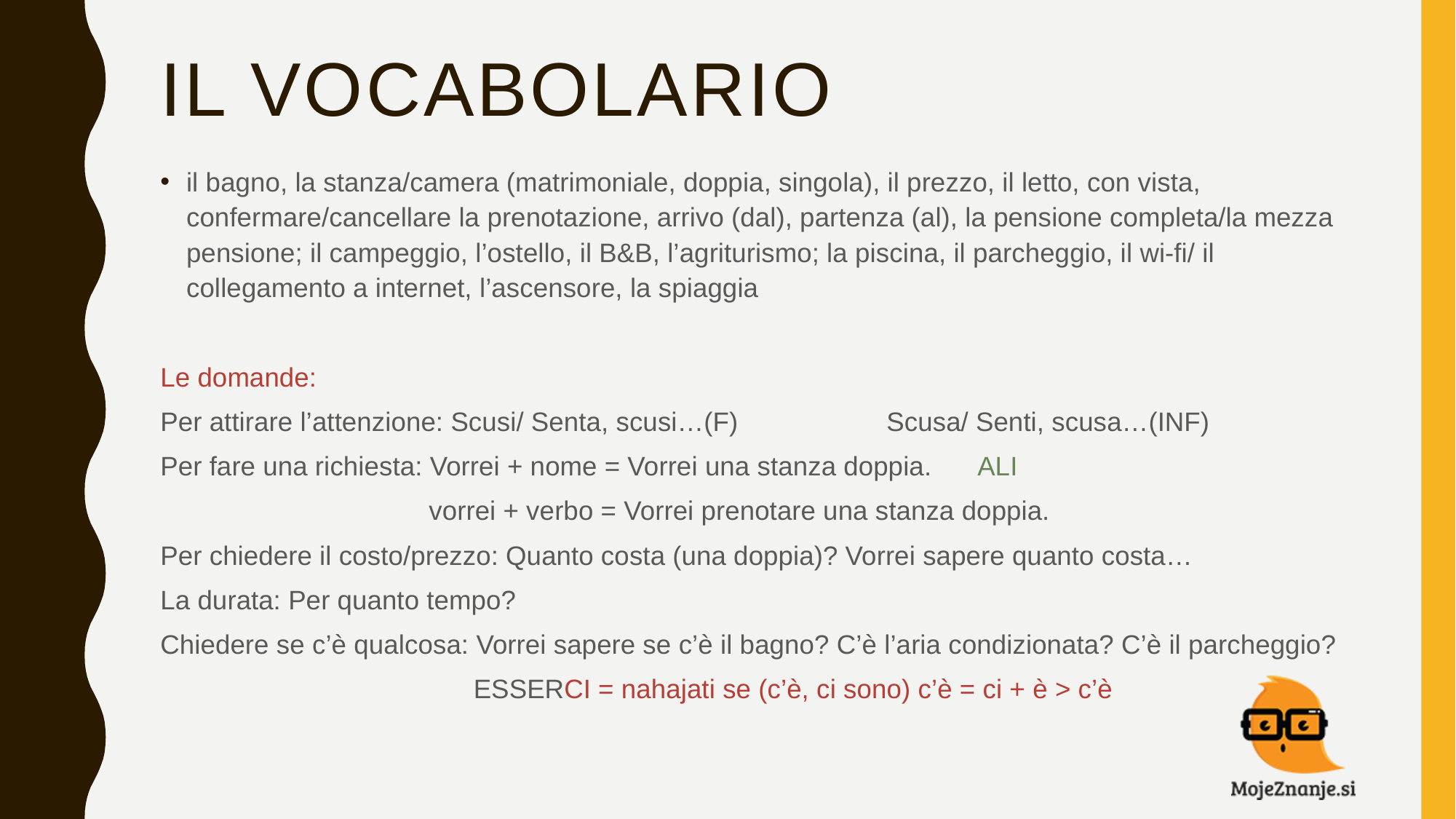

# Il vocabolario
il bagno, la stanza/camera (matrimoniale, doppia, singola), il prezzo, il letto, con vista, confermare/cancellare la prenotazione, arrivo (dal), partenza (al), la pensione completa/la mezza pensione; il campeggio, l’ostello, il B&B, l’agriturismo; la piscina, il parcheggio, il wi-fi/ il collegamento a internet, l’ascensore, la spiaggia

Le domande:
Per attirare l’attenzione: Scusi/ Senta, scusi…(F)                    Scusa/ Senti, scusa…(INF)
Per fare una richiesta: Vorrei + nome = Vorrei una stanza doppia.      ALI
                                    vorrei + verbo = Vorrei prenotare una stanza doppia.
Per chiedere il costo/prezzo: Quanto costa (una doppia)? Vorrei sapere quanto costa…
La durata: Per quanto tempo?
Chiedere se c’è qualcosa: Vorrei sapere se c’è il bagno? C’è l’aria condizionata? C’è il parcheggio?
                                          ESSERCI = nahajati se (c’è, ci sono) c’è = ci + è > c’è